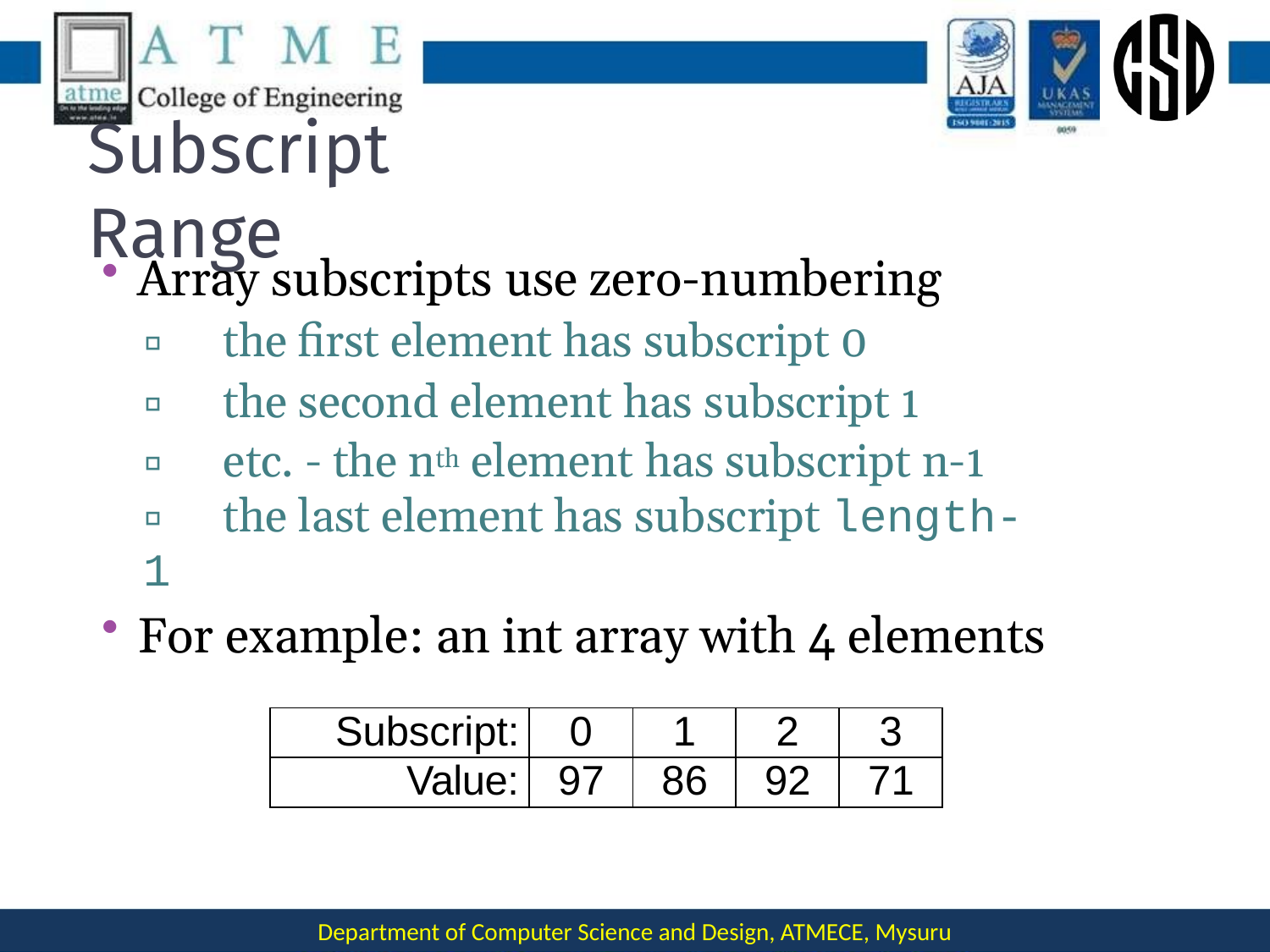

# Subscript Range
Array subscripts use zero-numbering
▫	the first element has subscript 0
▫	the second element has subscript 1
▫	etc. - the nth element has subscript n-1
▫	the last element has subscript length-1
For example: an int array with 4 elements
| Subscript: | 0 | 1 | 2 | 3 |
| --- | --- | --- | --- | --- |
| Value: | 97 | 86 | 92 | 71 |